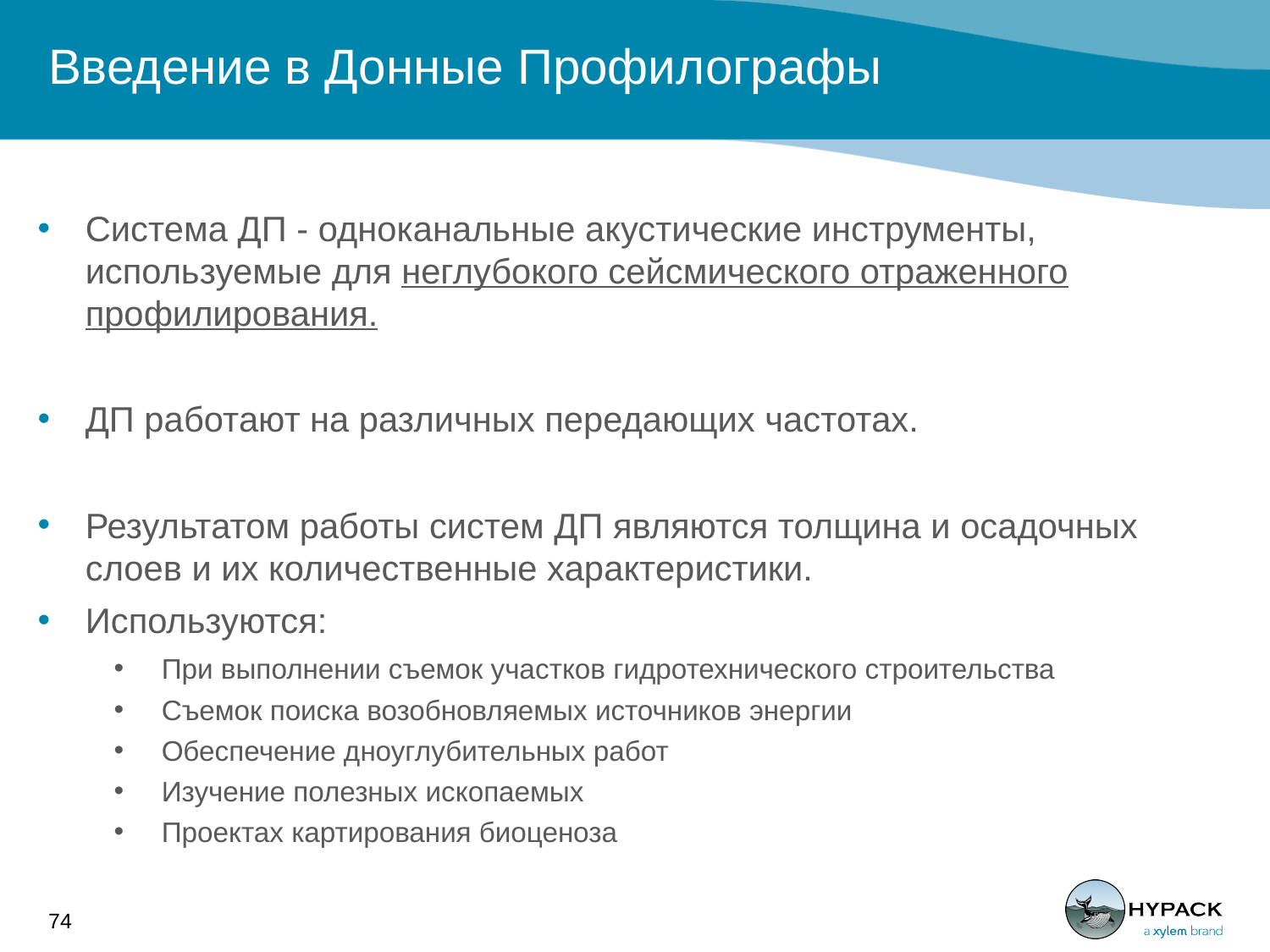

# Введение в Донные Профилографы
Система ДП - одноканальные акустические инструменты, используемые для неглубокого сейсмического отраженного профилирования.

ДП работают на различных передающих частотах.

Результатом работы систем ДП являются толщина и осадочных слоев и их количественные характеристики.
Используются:
При выполнении съемок участков гидротехнического строительства
Съемок поиска возобновляемых источников энергии
Обеспечение дноуглубительных работ
Изучение полезных ископаемых
Проектах картирования биоценоза

74